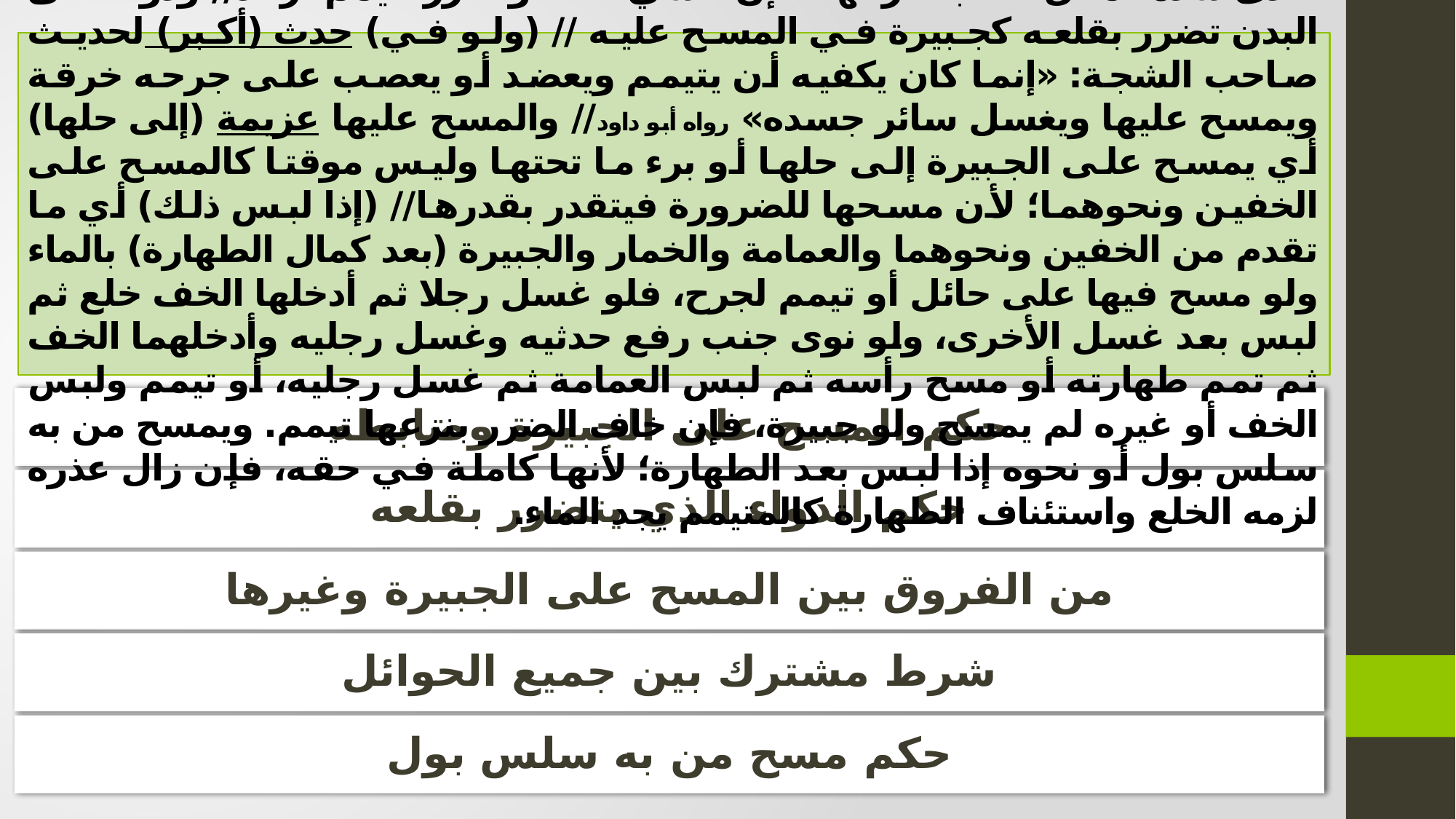

و) يمسح على (جبيرة) مشدودة على كسر أو جرح ونحوهما (لم تتجاوز قدر الحاجة) وهو موضع الجرح والكسر وما قرب منه بحيث يحتاج إليه في شدها، فإن تعدى شدها محل الحاجة نزعها، فإن خشي تلفا أو ضررا تيمم لزائد// ودواء على البدن تضرر بقلعه كجبيرة في المسح عليه // (ولو في) حدث (أكبر) لحديث صاحب الشجة: «إنما كان يكفيه أن يتيمم ويعضد أو يعصب على جرحه خرقة ويمسح عليها ويغسل سائر جسده» رواه أبو داود// والمسح عليها عزيمة (إلى حلها) أي يمسح على الجبيرة إلى حلها أو برء ما تحتها وليس موقتا كالمسح على الخفين ونحوهما؛ لأن مسحها للضرورة فيتقدر بقدرها// (إذا لبس ذلك) أي ما تقدم من الخفين ونحوهما والعمامة والخمار والجبيرة (بعد كمال الطهارة) بالماء ولو مسح فيها على حائل أو تيمم لجرح، فلو غسل رجلا ثم أدخلها الخف خلع ثم لبس بعد غسل الأخرى، ولو نوى جنب رفع حدثيه وغسل رجليه وأدخلهما الخف ثم تمم طهارته أو مسح رأسه ثم لبس العمامة ثم غسل رجليه، أو تيمم ولبس الخف أو غيره لم يمسح ولو جبيرة، فإن خاف الضرر بنزعها تيمم. ويمسح من به سلس بول أو نحوه إذا لبس بعد الطهارة؛ لأنها كاملة في حقه، فإن زال عذره لزمه الخلع واستئناف الطهارة كالمتيمم يجد الماء.
حكم المسح على الجبيرة وضابطه
حكم الدواء الذي يتضرر بقلعه
من الفروق بين المسح على الجبيرة وغيرها
شرط مشترك بين جميع الحوائل
حكم مسح من به سلس بول